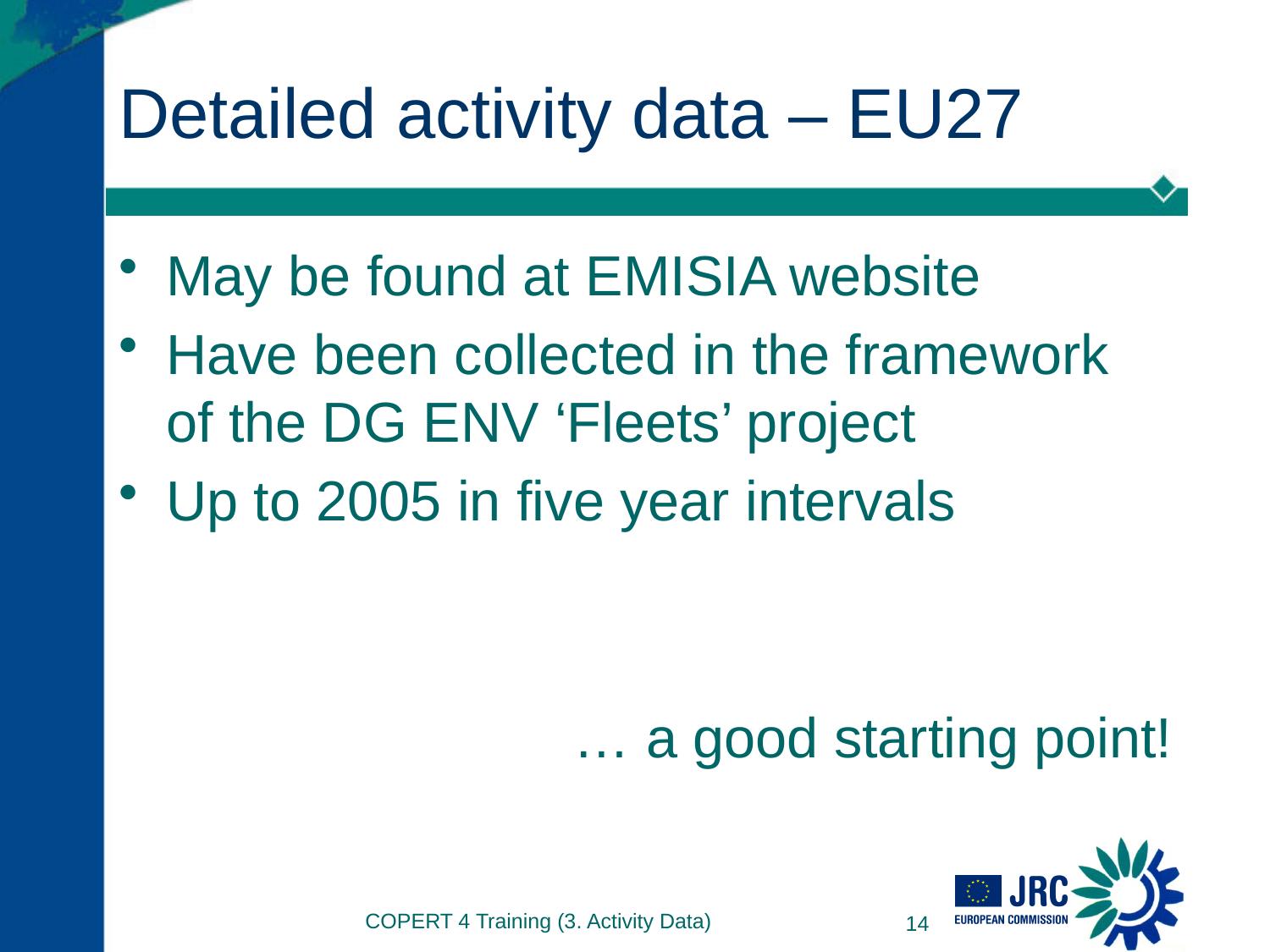

# Detailed activity data – EU27
May be found at EMISIA website
Have been collected in the framework of the DG ENV ‘Fleets’ project
Up to 2005 in five year intervals

… a good starting point!
COPERT 4 Training (3. Activity Data)
14